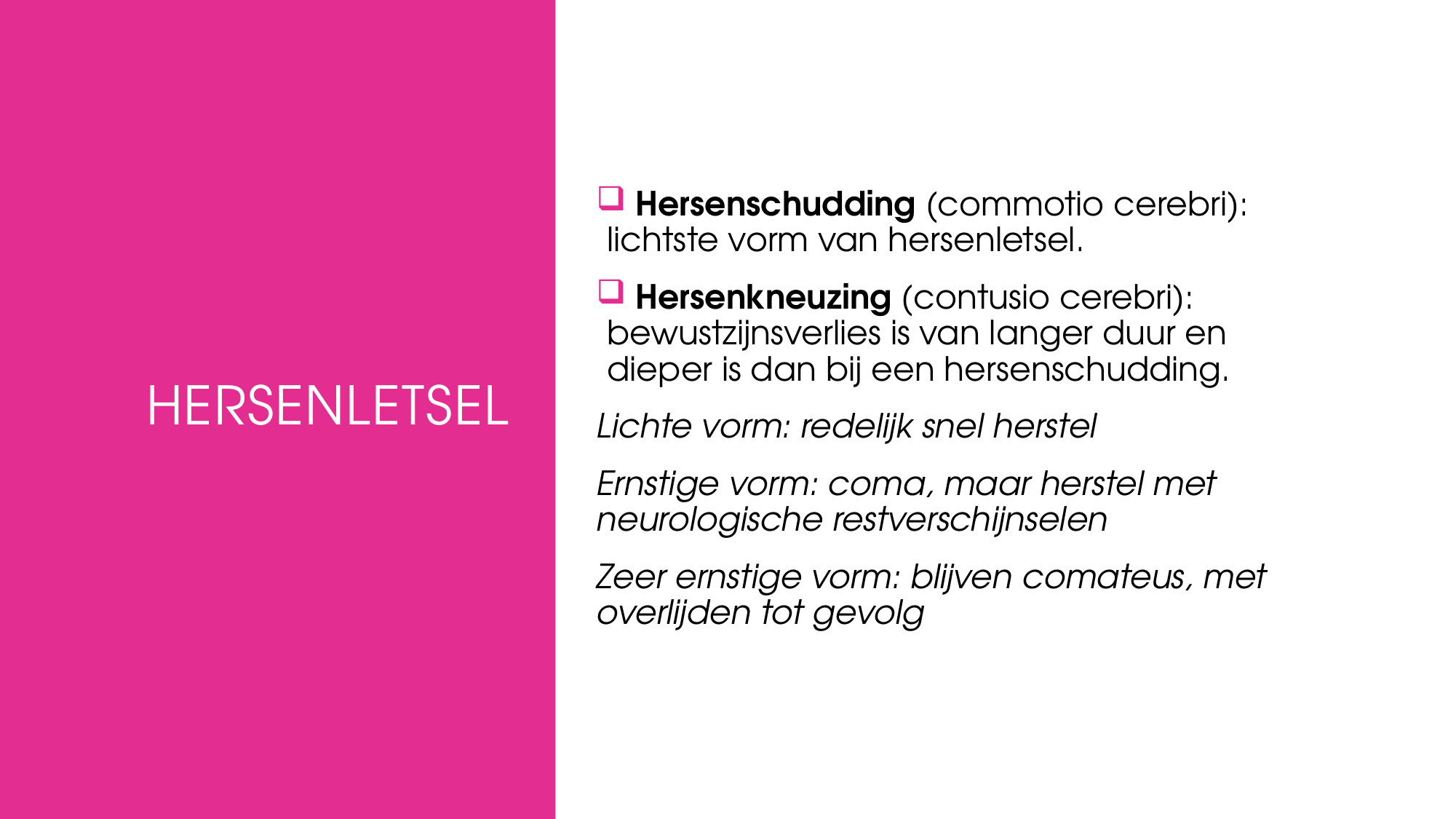

# Hersenletsel
 Hersenschudding (commotio cerebri): lichtste vorm van hersenletsel.
 Hersenkneuzing (contusio cerebri): bewustzijnsverlies is van langer duur en dieper is dan bij een hersenschudding.
Lichte vorm: redelijk snel herstel
Ernstige vorm: coma, maar herstel met neurologische restverschijnselen
Zeer ernstige vorm: blijven comateus, met overlijden tot gevolg